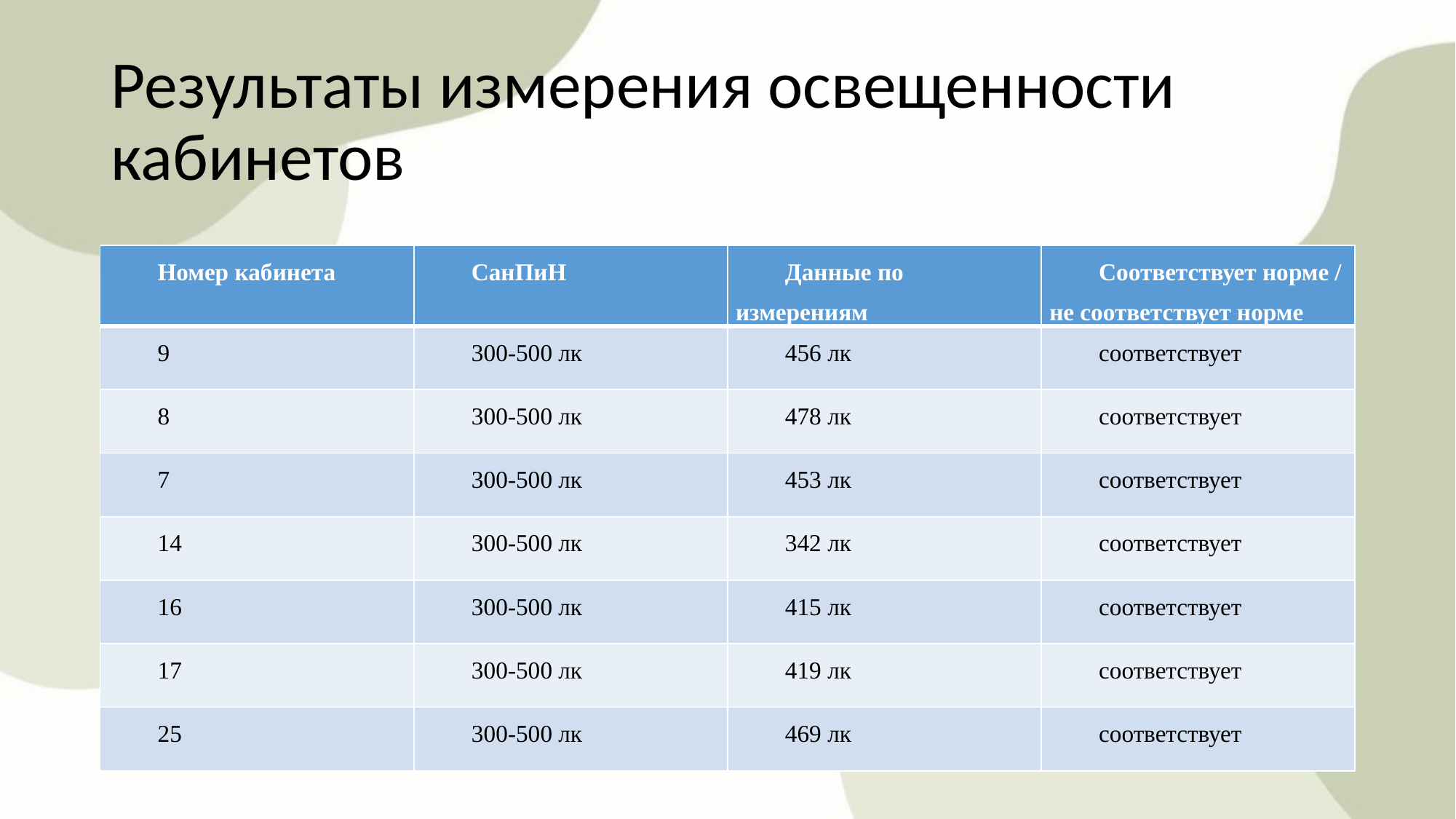

# Результаты измерения освещенности кабинетов
| Номер кабинета | СанПиН | Данные по измерениям | Соответствует норме / не соответствует норме |
| --- | --- | --- | --- |
| 9 | 300-500 лк | 456 лк | соответствует |
| 8 | 300-500 лк | 478 лк | соответствует |
| 7 | 300-500 лк | 453 лк | соответствует |
| 14 | 300-500 лк | 342 лк | соответствует |
| 16 | 300-500 лк | 415 лк | соответствует |
| 17 | 300-500 лк | 419 лк | соответствует |
| 25 | 300-500 лк | 469 лк | соответствует |